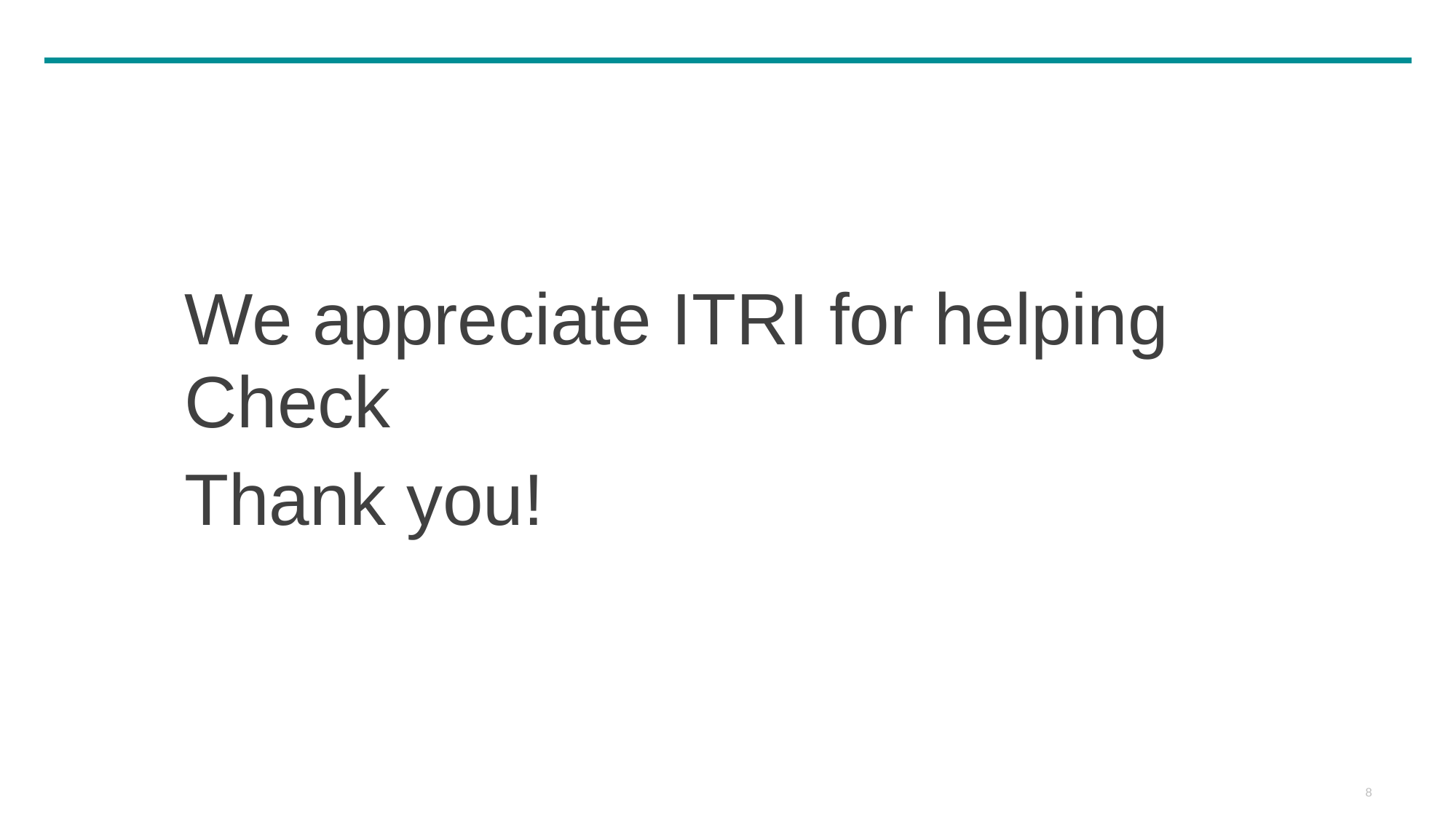

We appreciate ITRI for helping Check
Thank you!